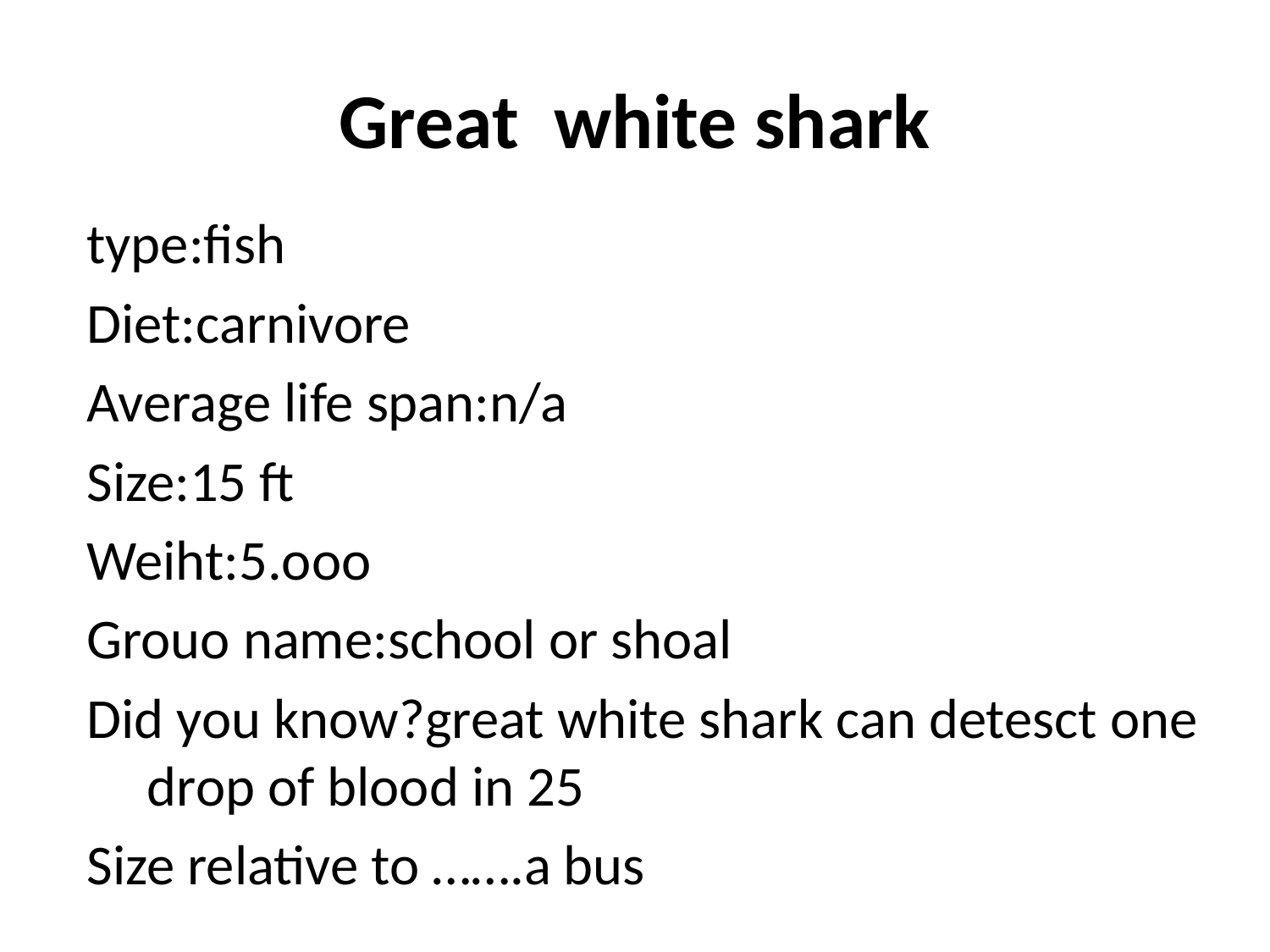

# Great  white shark
type:fish
Diet:carnivore
Average life span:n/a
Size:15 ft
Weiht:5.ooo
Grouo name:school or shoal
Did you know?great white shark can detesct one  drop of blood in 25
Size relative to …….a bus